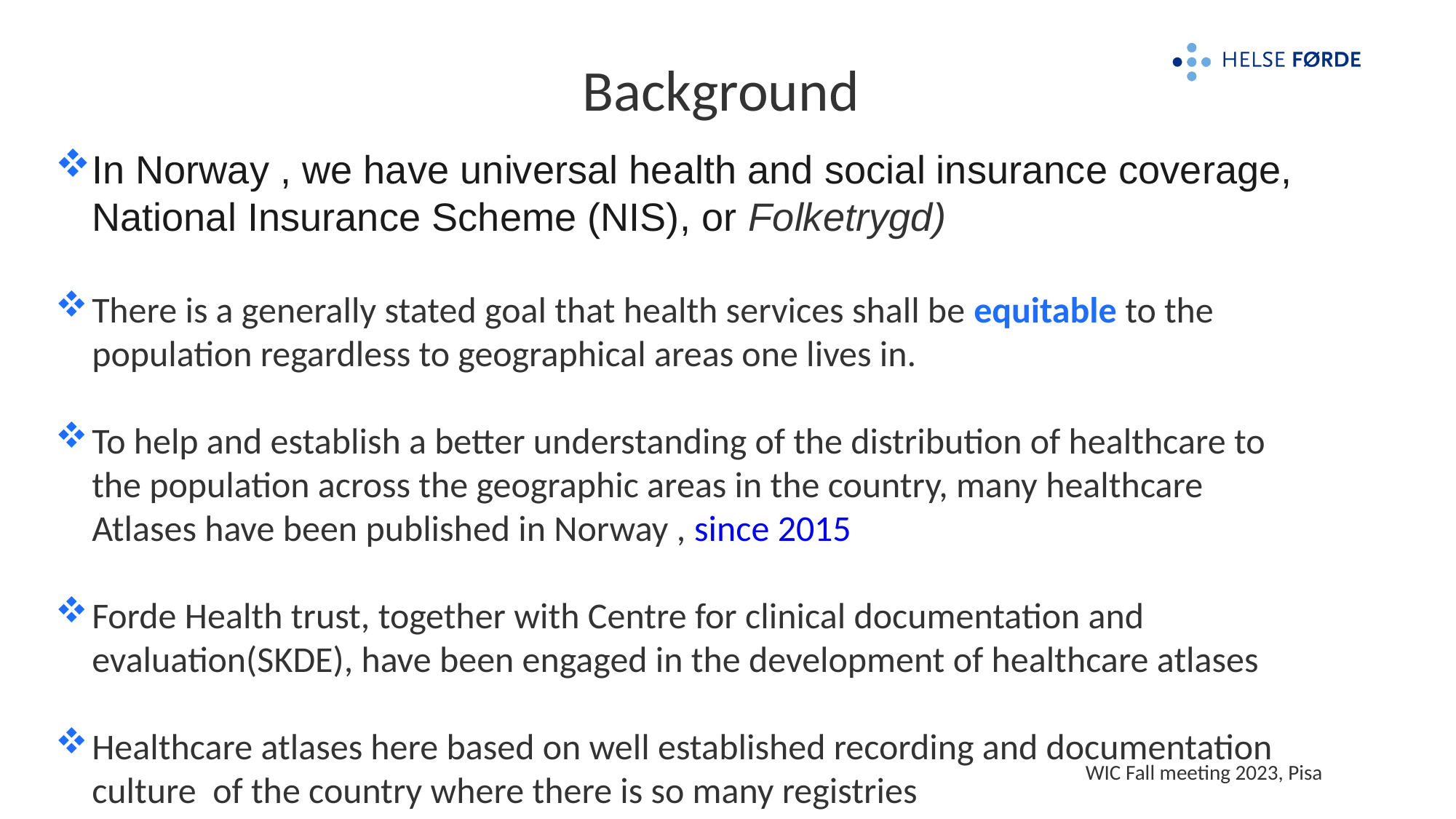

14.09.2023
# Background
In Norway , we have universal health and social insurance coverage, National Insurance Scheme (NIS), or Folketrygd)

There is a generally stated goal that health services shall be equitable to the population regardless to geographical areas one lives in.

To help and establish a better understanding of the distribution of healthcare to the population across the geographic areas in the country, many healthcare Atlases have been published in Norway , since 2015

Forde Health trust, together with Centre for clinical documentation and evaluation(SKDE), have been engaged in the development of healthcare atlases

Healthcare atlases here based on well established recording and documentation culture  of the country where there is so many registries

WIC Fall meeting 2023, Pisa